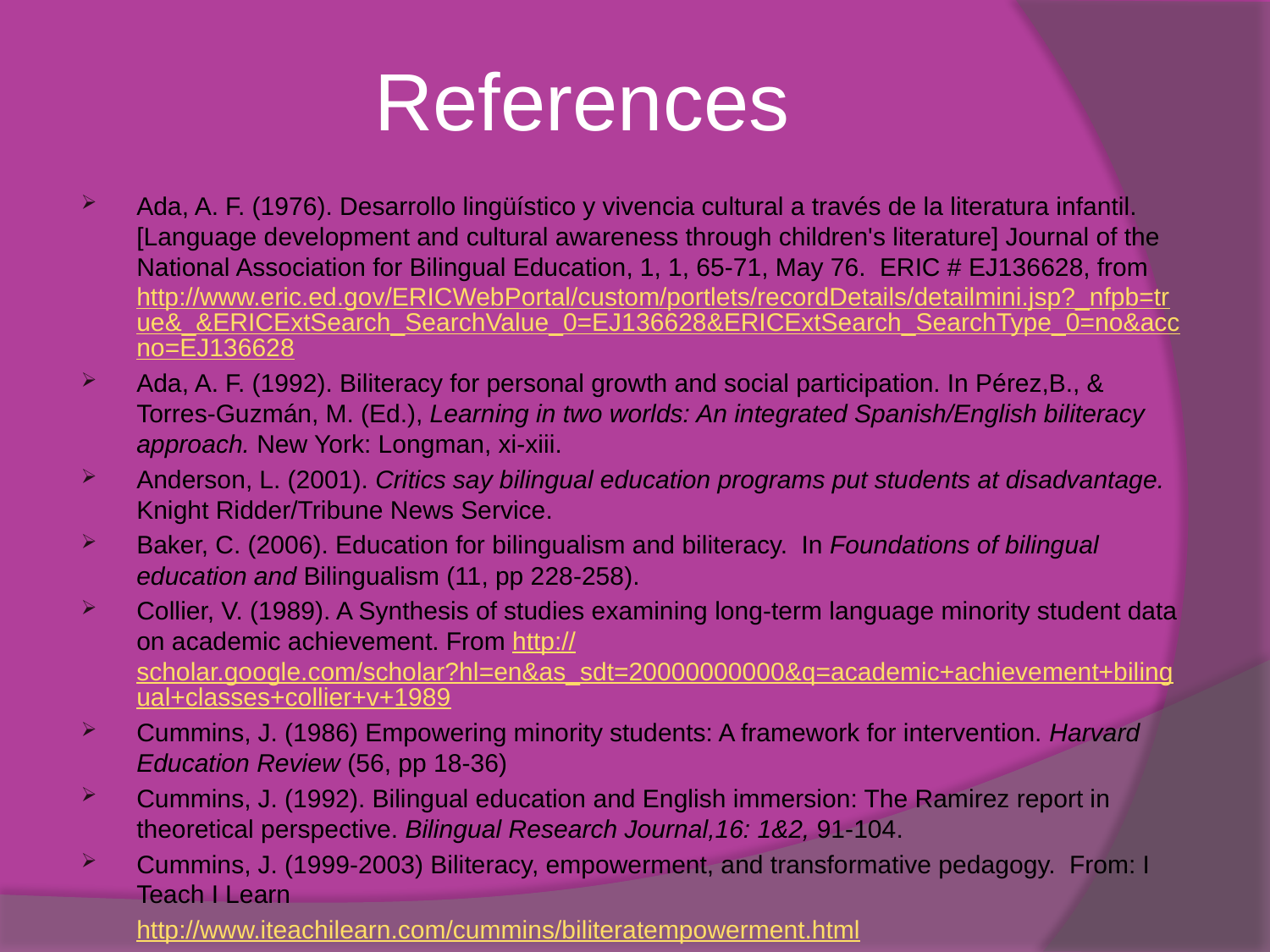

# References

Ada, A. F. (1976). Desarrollo lingüístico y vivencia cultural a través de la literatura infantil.  [Language development and cultural awareness through children's literature] Journal of the National Association for Bilingual Education, 1, 1, 65-71, May 76.  ERIC # EJ136628, from http://www.eric.ed.gov/ERICWebPortal/custom/portlets/recordDetails/detailmini.jsp?_nfpb=true&_&ERICExtSearch_SearchValue_0=EJ136628&ERICExtSearch_SearchType_0=no&accno=EJ136628
Ada, A. F. (1992). Biliteracy for personal growth and social participation. In Pérez,B., & Torres-Guzmán, M. (Ed.), Learning in two worlds: An integrated Spanish/English biliteracy approach. New York: Longman, xi-xiii.
Anderson, L. (2001). Critics say bilingual education programs put students at disadvantage. Knight Ridder/Tribune News Service.
Baker, C. (2006). Education for bilingualism and biliteracy.  In Foundations of bilingual education and Bilingualism (11, pp 228-258).
Collier, V. (1989). A Synthesis of studies examining long-term language minority student data on academic achievement. From http://scholar.google.com/scholar?hl=en&as_sdt=20000000000&q=academic+achievement+bilingual+classes+collier+v+1989
Cummins, J. (1986) Empowering minority students: A framework for intervention. Harvard Education Review (56, pp 18-36)
Cummins, J. (1992). Bilingual education and English immersion: The Ramirez report in theoretical perspective. Bilingual Research Journal,16: 1&2, 91-104.
Cummins, J. (1999-2003) Biliteracy, empowerment, and transformative pedagogy.  From: I Teach I Learn
	http://www.iteachilearn.com/cummins/biliteratempowerment.html